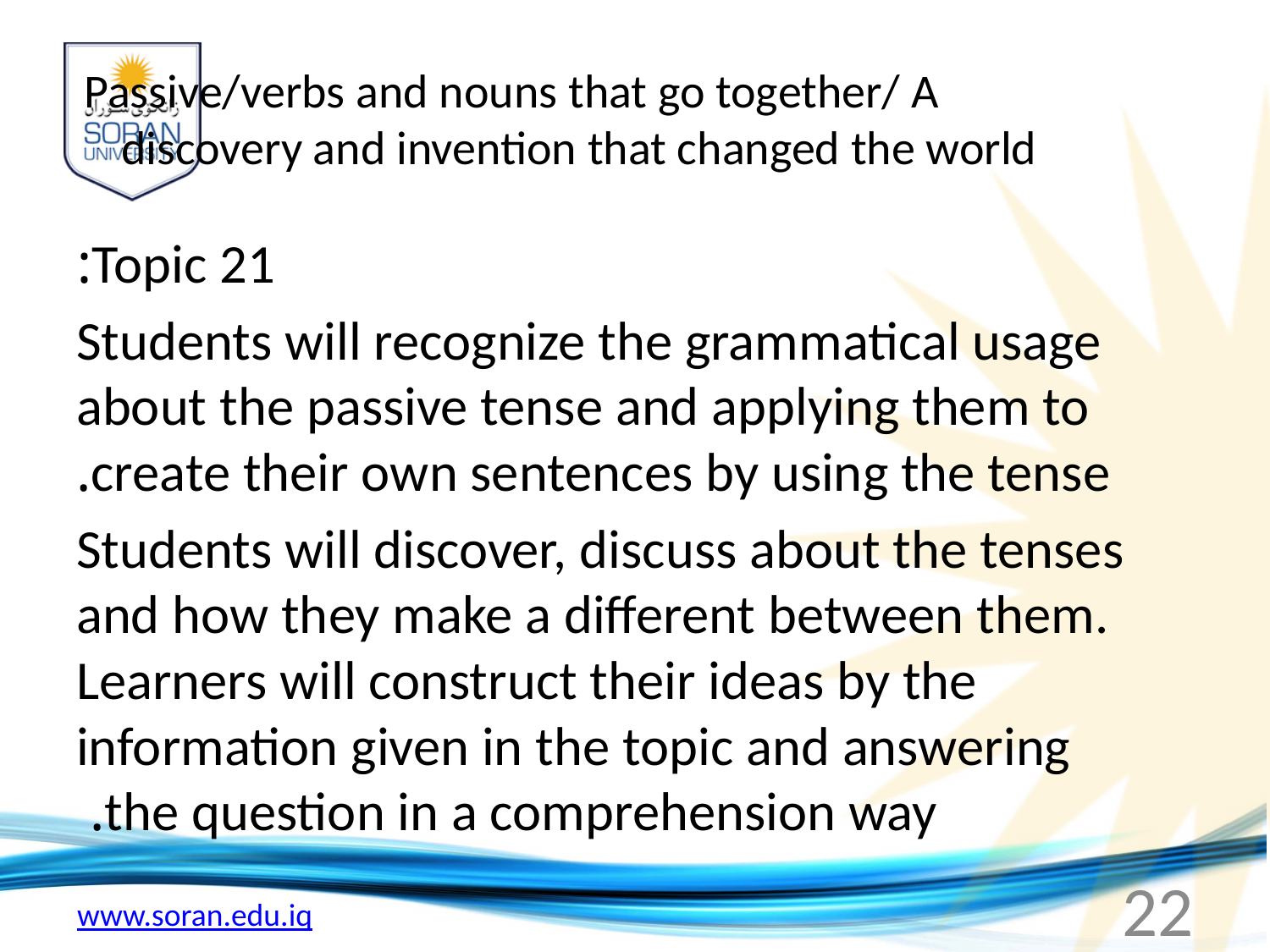

# Passive/verbs and nouns that go together/ A discovery and invention that changed the world
Topic 21:
Students will recognize the grammatical usage about the passive tense and applying them to create their own sentences by using the tense.
Students will discover, discuss about the tenses and how they make a different between them. Learners will construct their ideas by the information given in the topic and answering the question in a comprehension way.

22